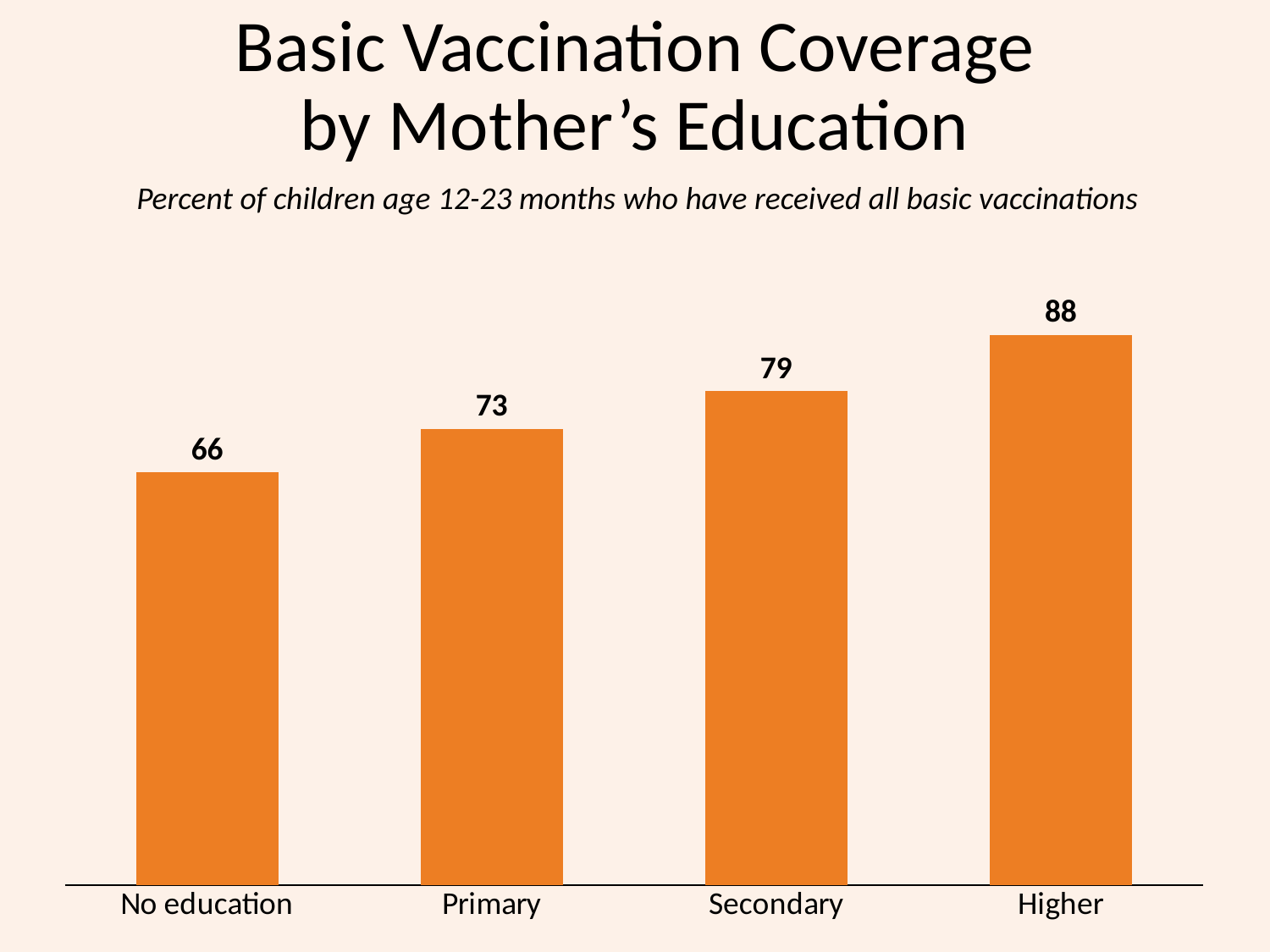

# Basic Vaccination Coverage by Mother’s Education
Percent of children age 12-23 months who have received all basic vaccinations

### Chart

| Category | Series 1 |
|---|---|
| No education | 66.0 |
| Primary | 73.0 |
| Secondary | 79.0 |
| Higher | 88.0 |